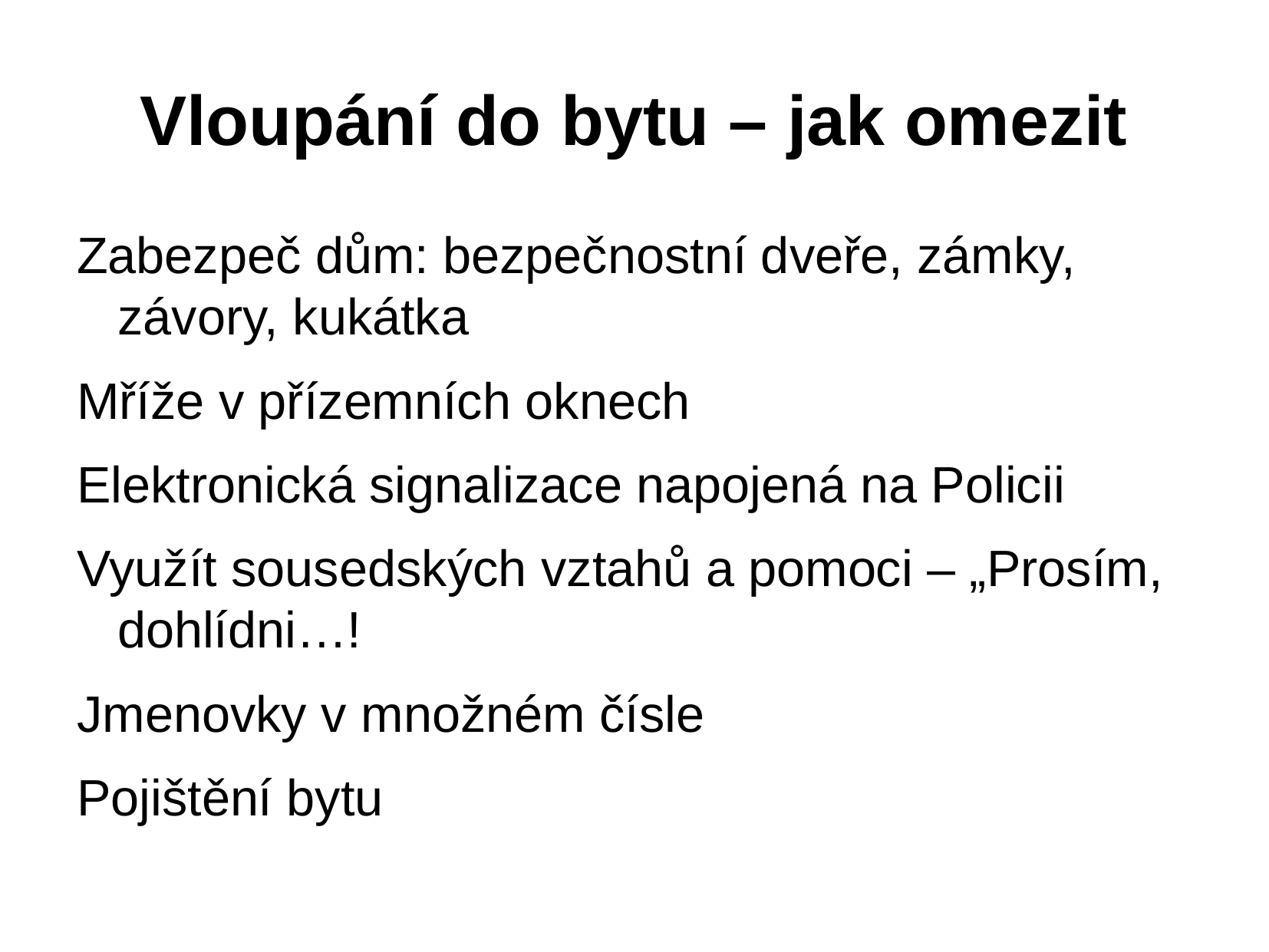

# Vloupání do bytu – jak omezit
Zabezpeč dům: bezpečnostní dveře, zámky, závory, kukátka
Mříže v přízemních oknech
Elektronická signalizace napojená na Policii
Využít sousedských vztahů a pomoci – „Prosím, dohlídni…!
Jmenovky v množném čísle
Pojištění bytu